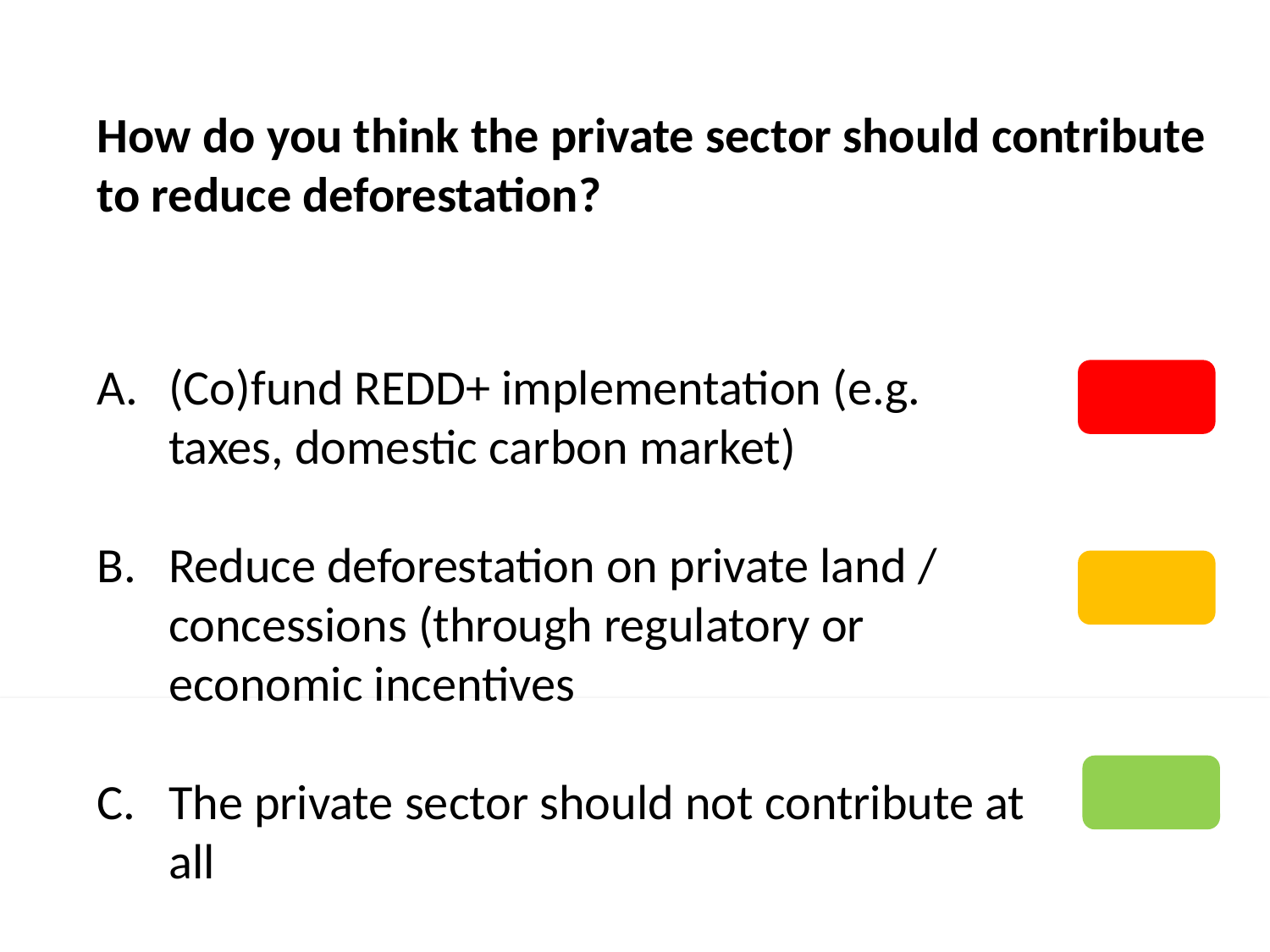

How do you think the private sector should contribute to reduce deforestation?
(Co)fund REDD+ implementation (e.g. taxes, domestic carbon market)

Reduce deforestation on private land / concessions (through regulatory or economic incentives

The private sector should not contribute at all